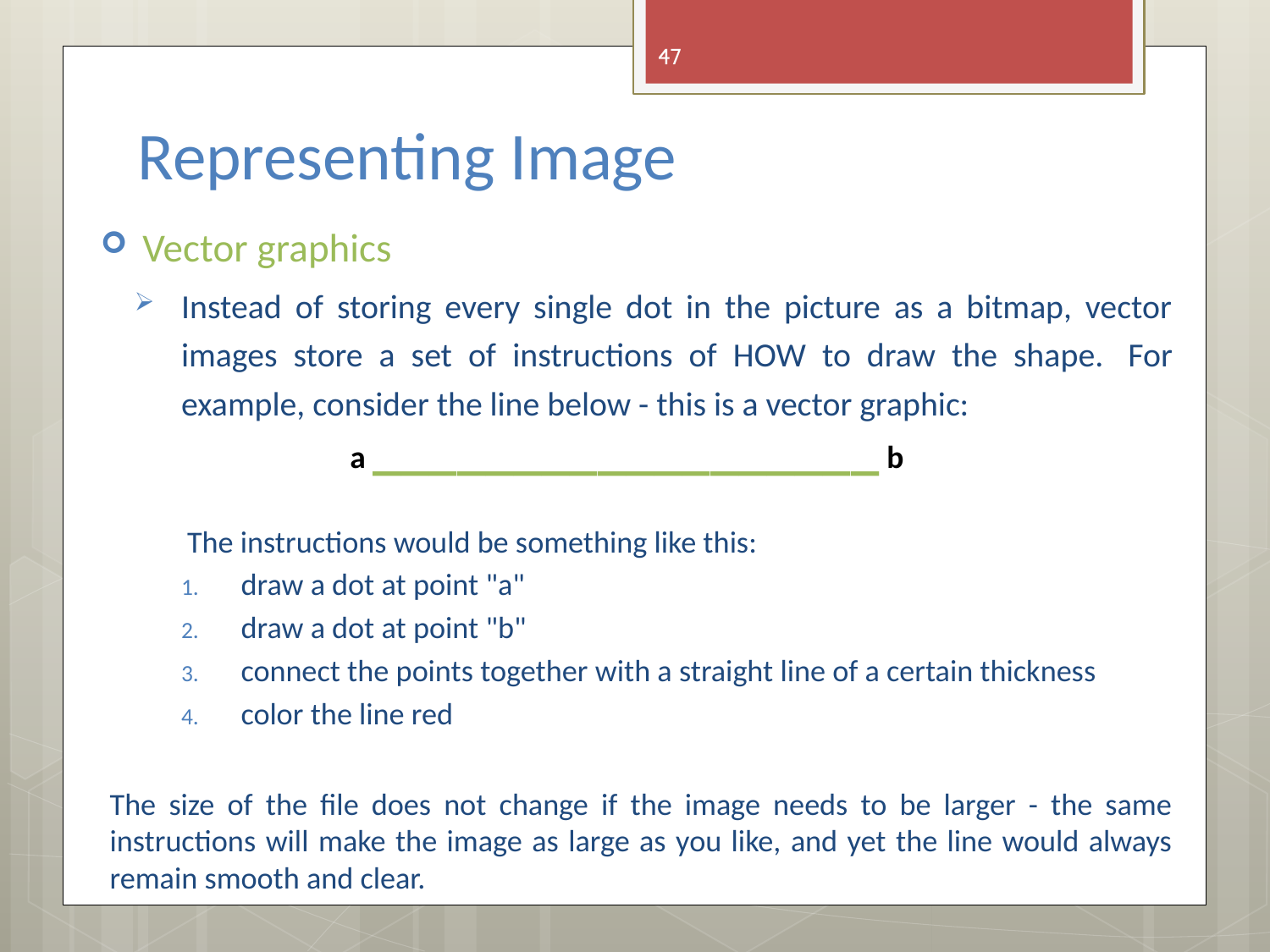

47
# Representing Image
Vector graphics
Instead of storing every single dot in the picture as a bitmap, vector images store a set of instructions of HOW to draw the shape.  For example, consider the line below - this is a vector graphic:

The instructions would be something like this:
draw a dot at point "a"
draw a dot at point "b"
connect the points together with a straight line of a certain thickness
color the line red

The size of the file does not change if the image needs to be larger - the same instructions will make the image as large as you like, and yet the line would always remain smooth and clear.
  a __________________ b